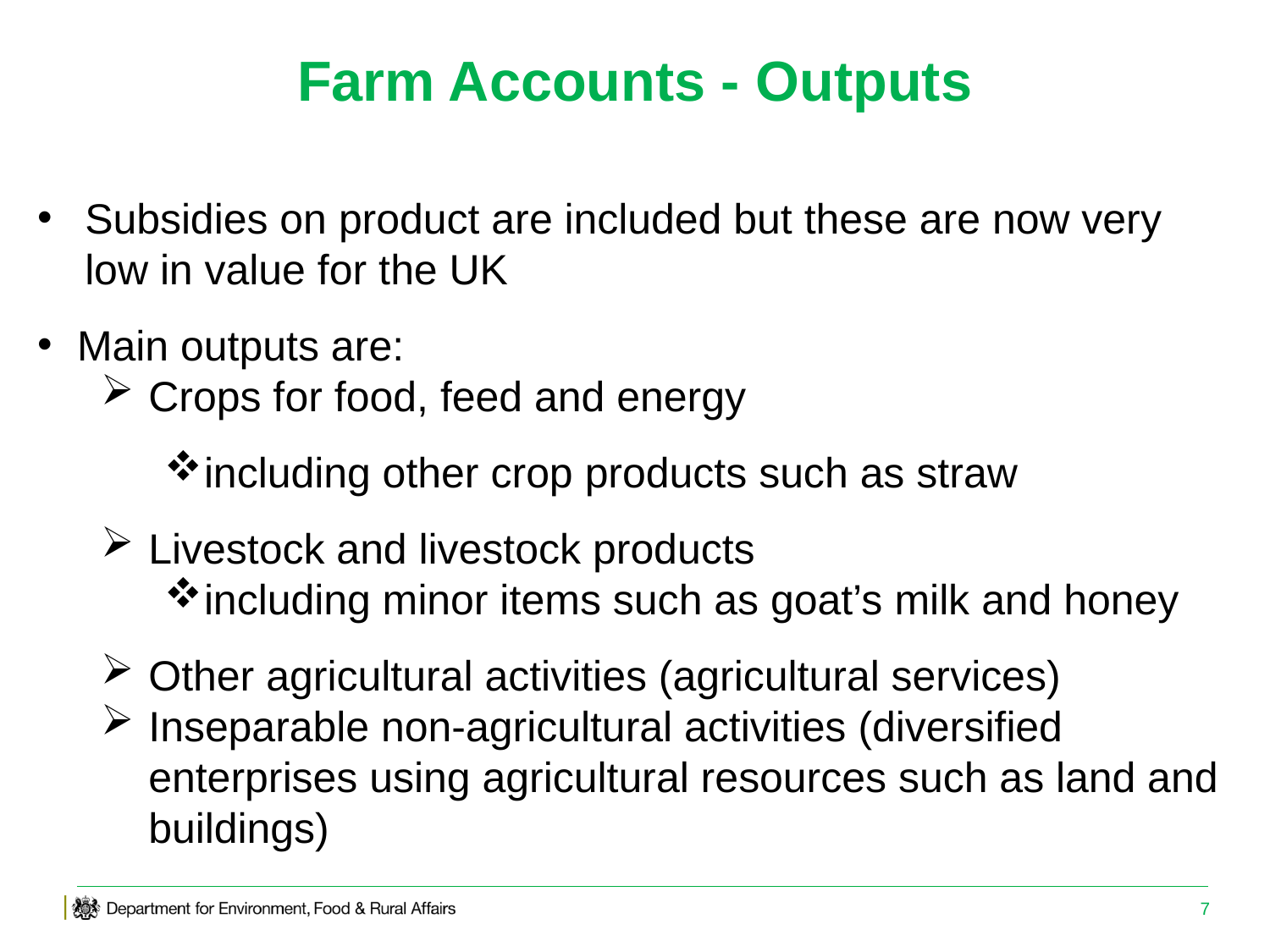

# Farm Accounts - Outputs
Subsidies on product are included but these are now very low in value for the UK
Main outputs are:
Crops for food, feed and energy
including other crop products such as straw
Livestock and livestock products
including minor items such as goat’s milk and honey
Other agricultural activities (agricultural services)
Inseparable non-agricultural activities (diversified enterprises using agricultural resources such as land and buildings)
7